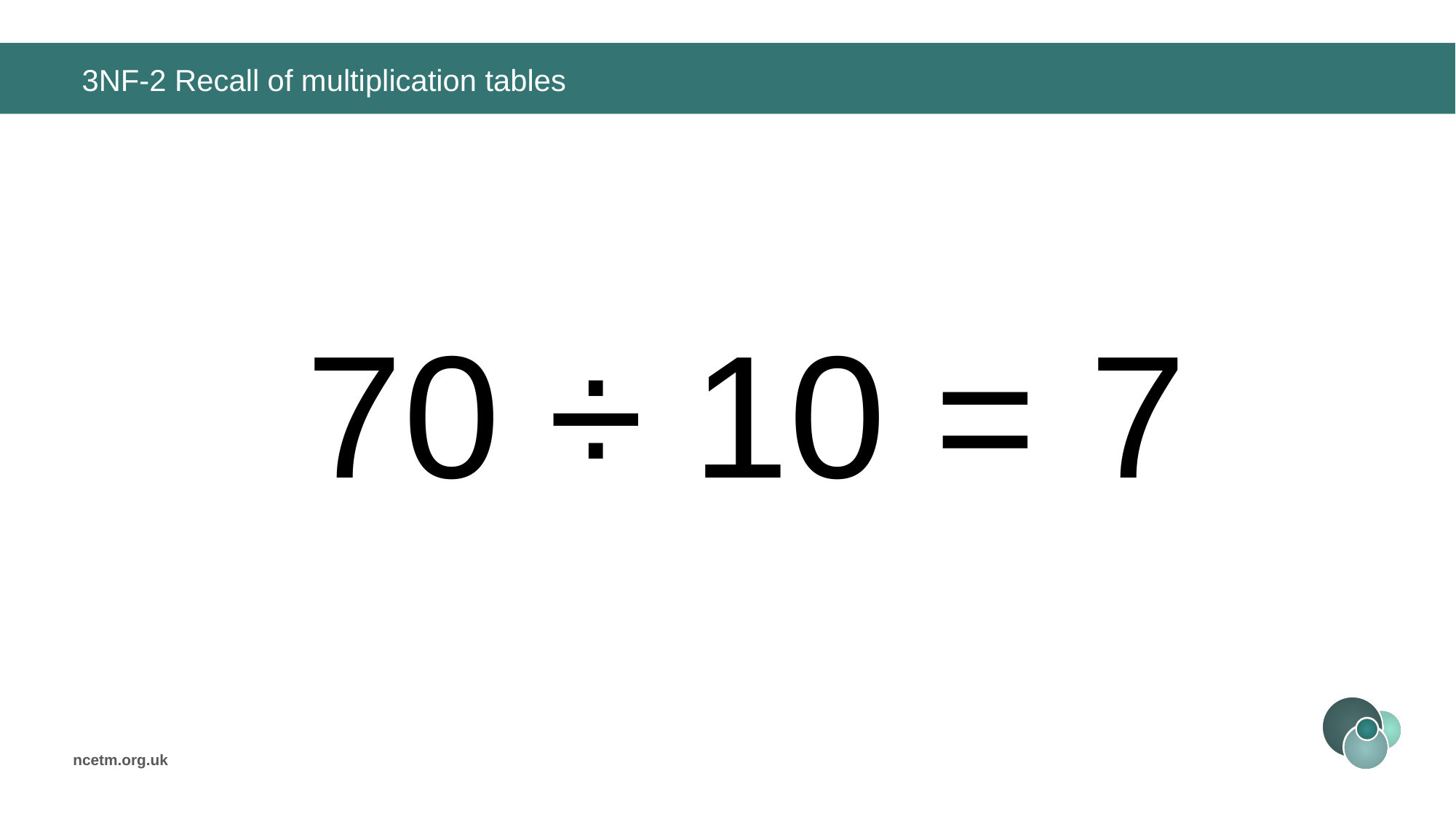

# 3NF-2 Recall of multiplication tables
70 ÷ 10 =
7